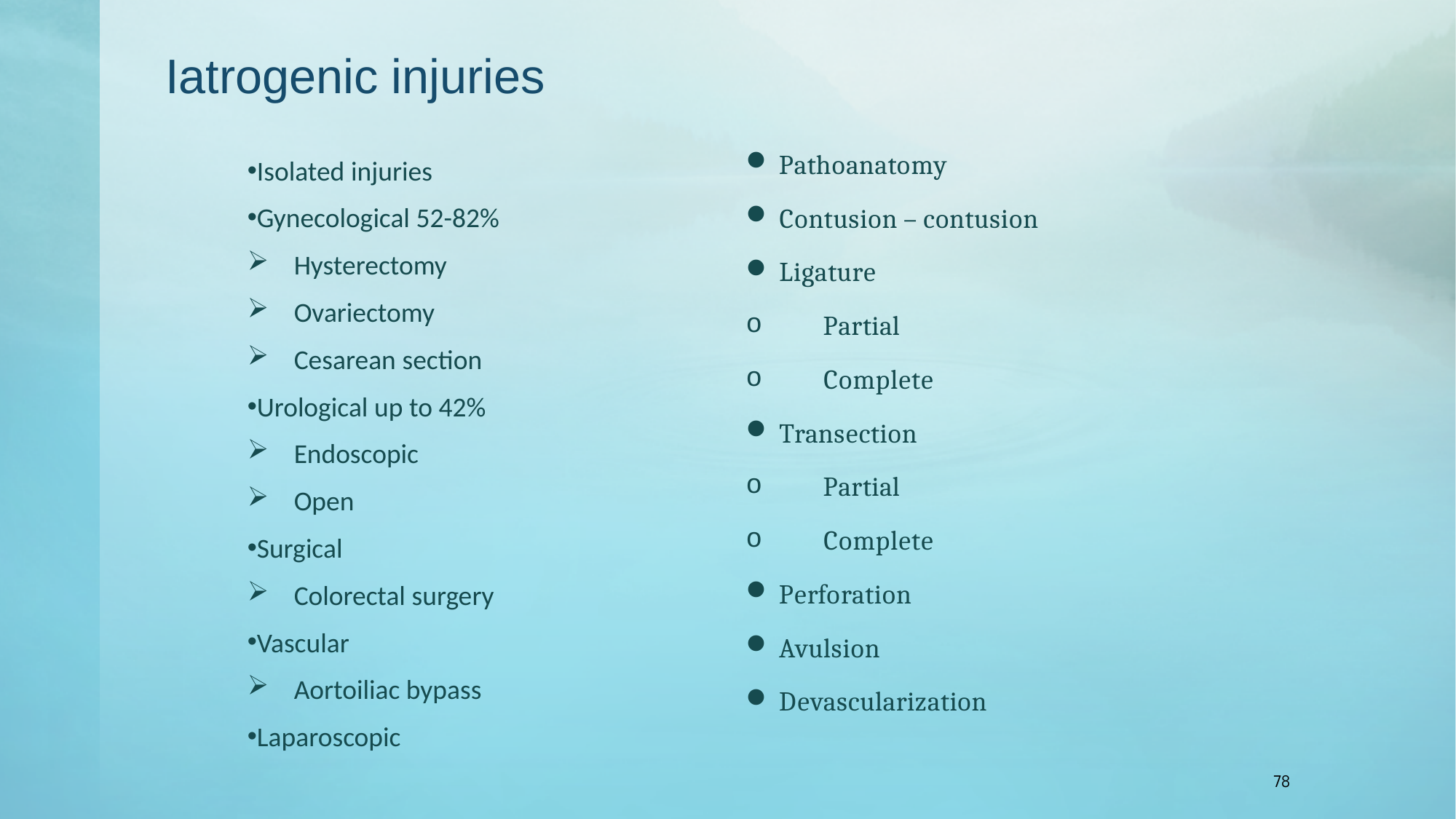

# Iatrogenic injuries
Pathoanatomy
Contusion – contusion
Ligature
      Partial
      Complete
Transection
      Partial
      Complete
Perforation
Avulsion
Devascularization
Isolated injuries
Gynecological 52-82%
    Hysterectomy
    Ovariectomy
    Cesarean section
Urological up to 42%
    Endoscopic
    Open
Surgical
    Colorectal surgery
Vascular
    Aortoiliac bypass
Laparoscopic
78